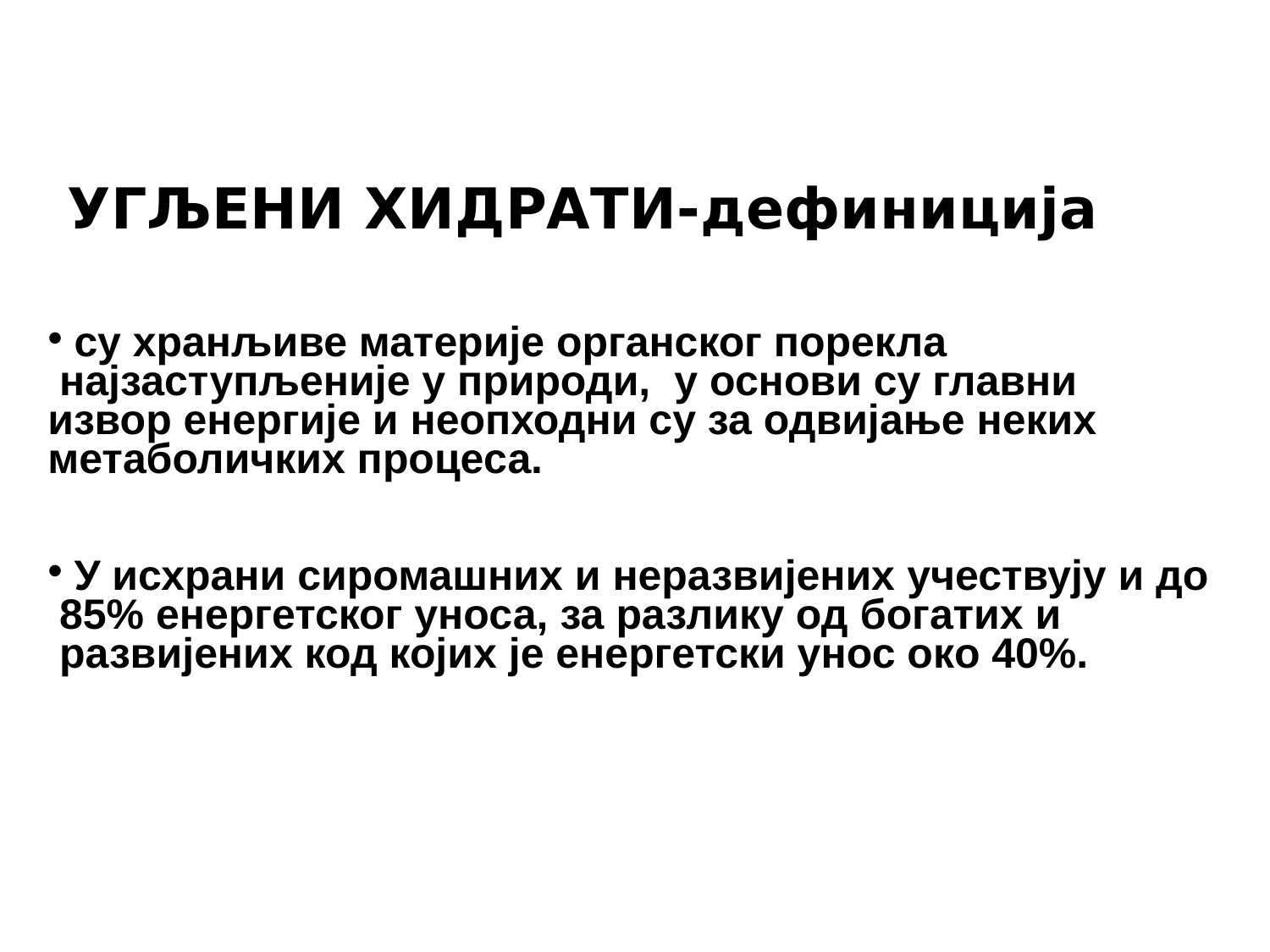

УГЉЕНИ ХИДРАТИ-дефиниција
су хранљиве материје органског порекла
 најзаступљеније у природи,  у основи су главни
извор енергије и неопходни су за одвијање неких
метаболичких процеса.

У исхрани сиромашних и неразвијених учествују и до
 85% енергетског уноса, за разлику од богатих и
 развијених код којих је енергетски унос oкo 40%.